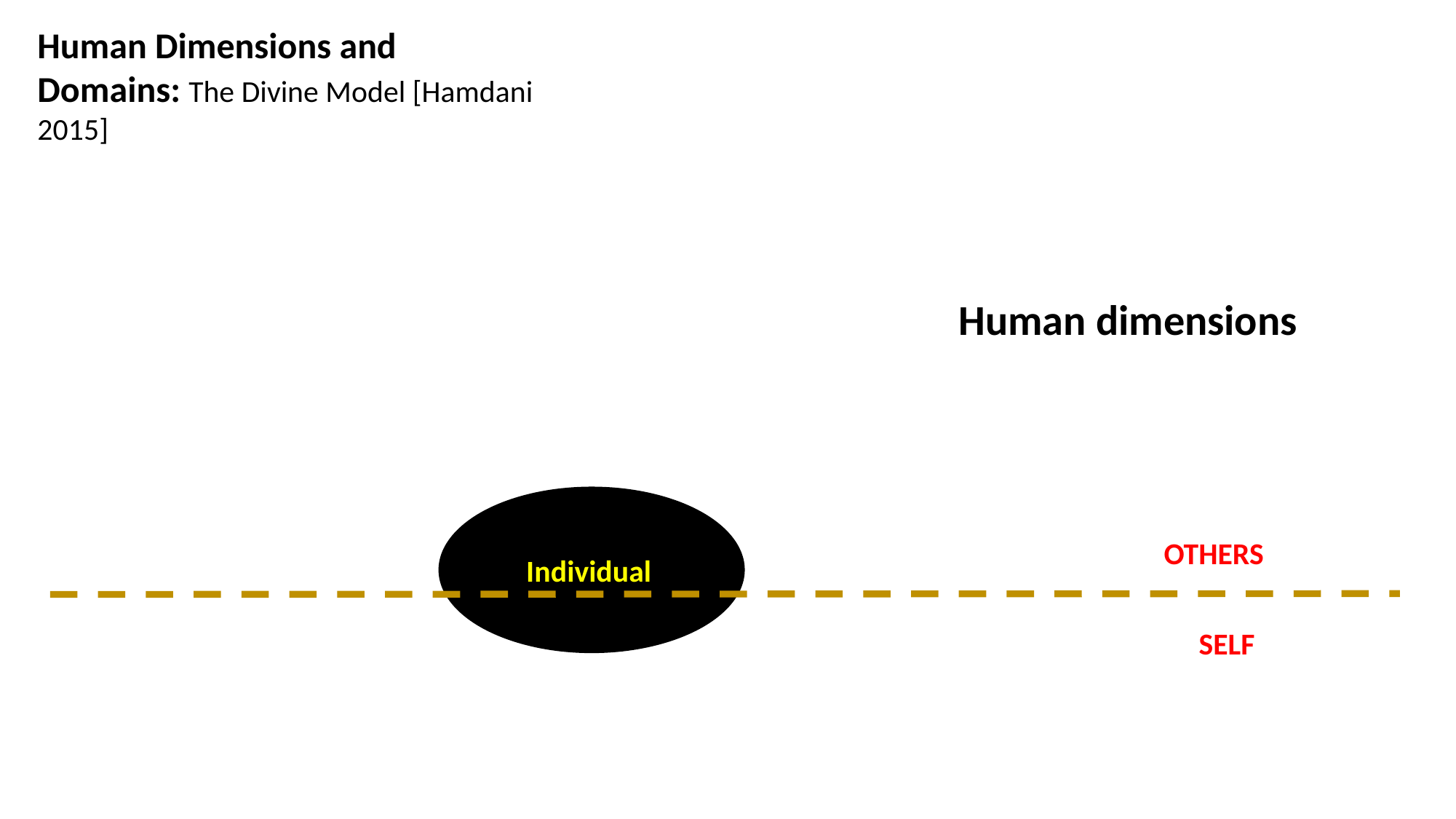

Human Dimensions and Domains: The Divine Model [Hamdani 2015]
Human dimensions
Individual
OTHERS
SELF